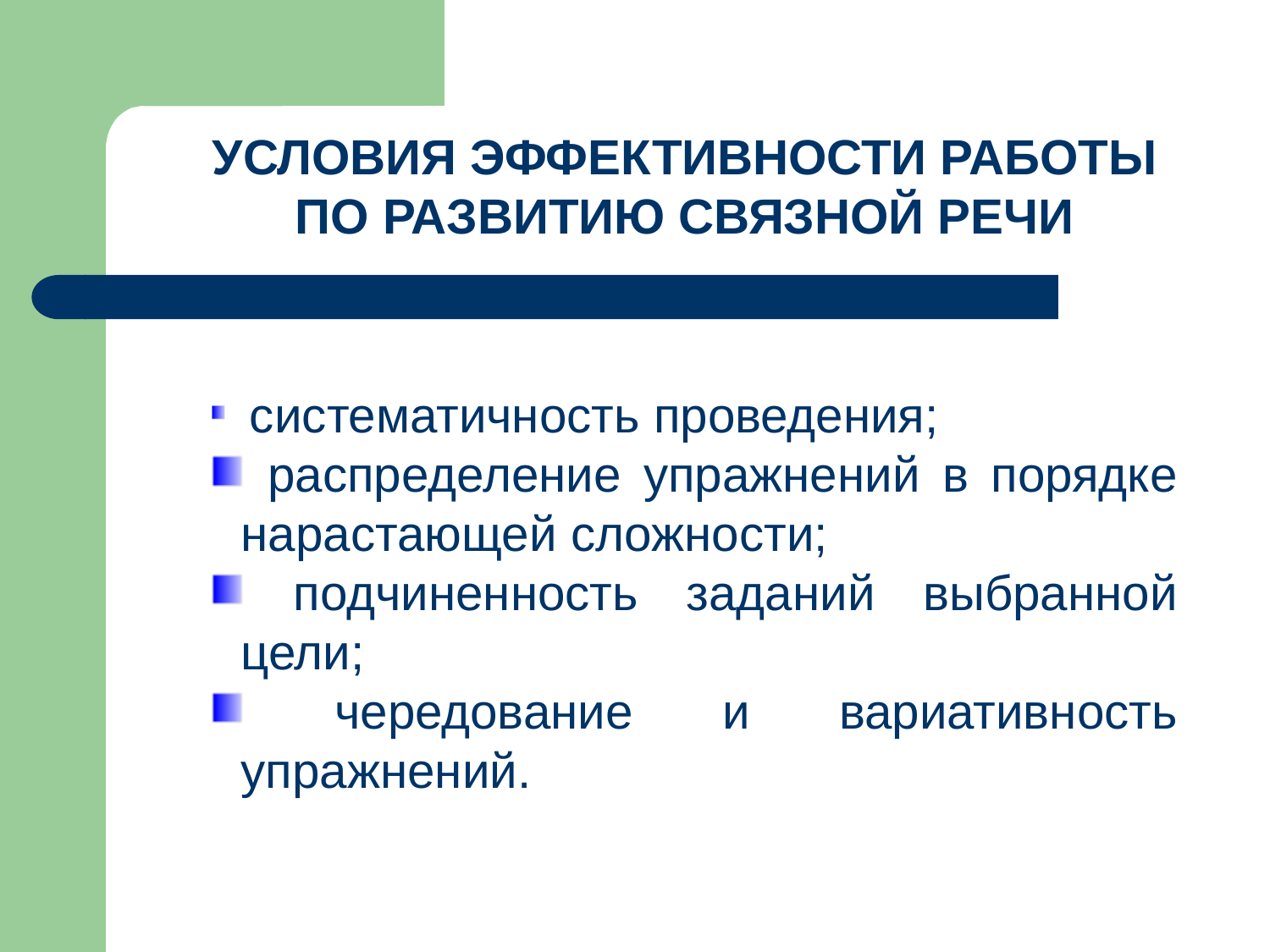

УСЛОВИЯ ЭФФЕКТИВНОСТИ РАБОТЫ ПО РАЗВИТИЮ СВЯЗНОЙ РЕЧИ
 систематичность проведения;
 распределение упражнений в порядке нарастающей сложности;
 подчиненность заданий выбранной цели;
 чередование и вариативность упражнений.